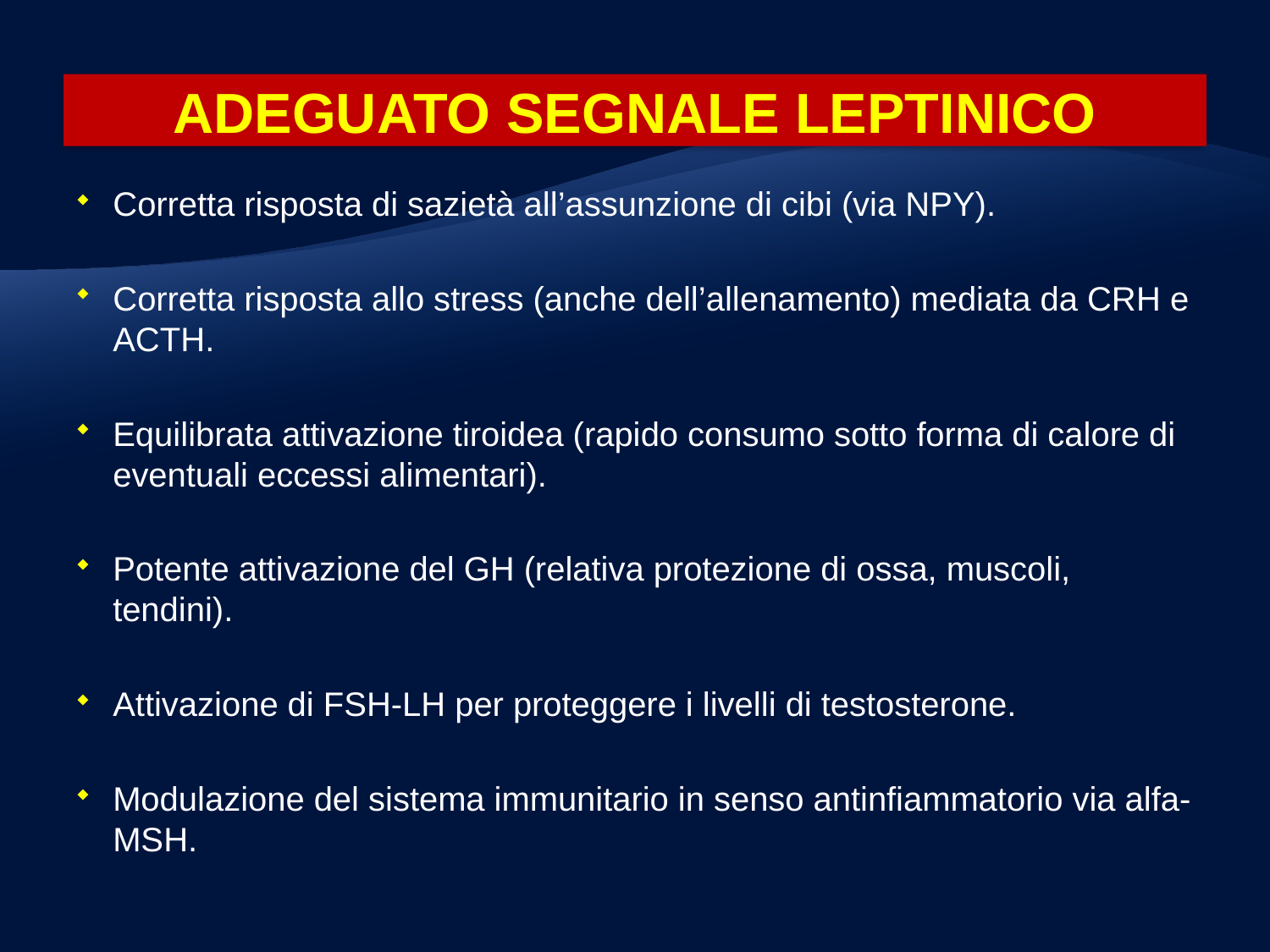

# ADEGUATO SEGNALE LEPTINICO
Corretta risposta di sazietà all’assunzione di cibi (via NPY).

Corretta risposta allo stress (anche dell’allenamento) mediata da CRH e ACTH.

Equilibrata attivazione tiroidea (rapido consumo sotto forma di calore di eventuali eccessi alimentari).

Potente attivazione del GH (relativa protezione di ossa, muscoli, tendini).

Attivazione di FSH-LH per proteggere i livelli di testosterone.

Modulazione del sistema immunitario in senso antinfiammatorio via alfa-MSH.